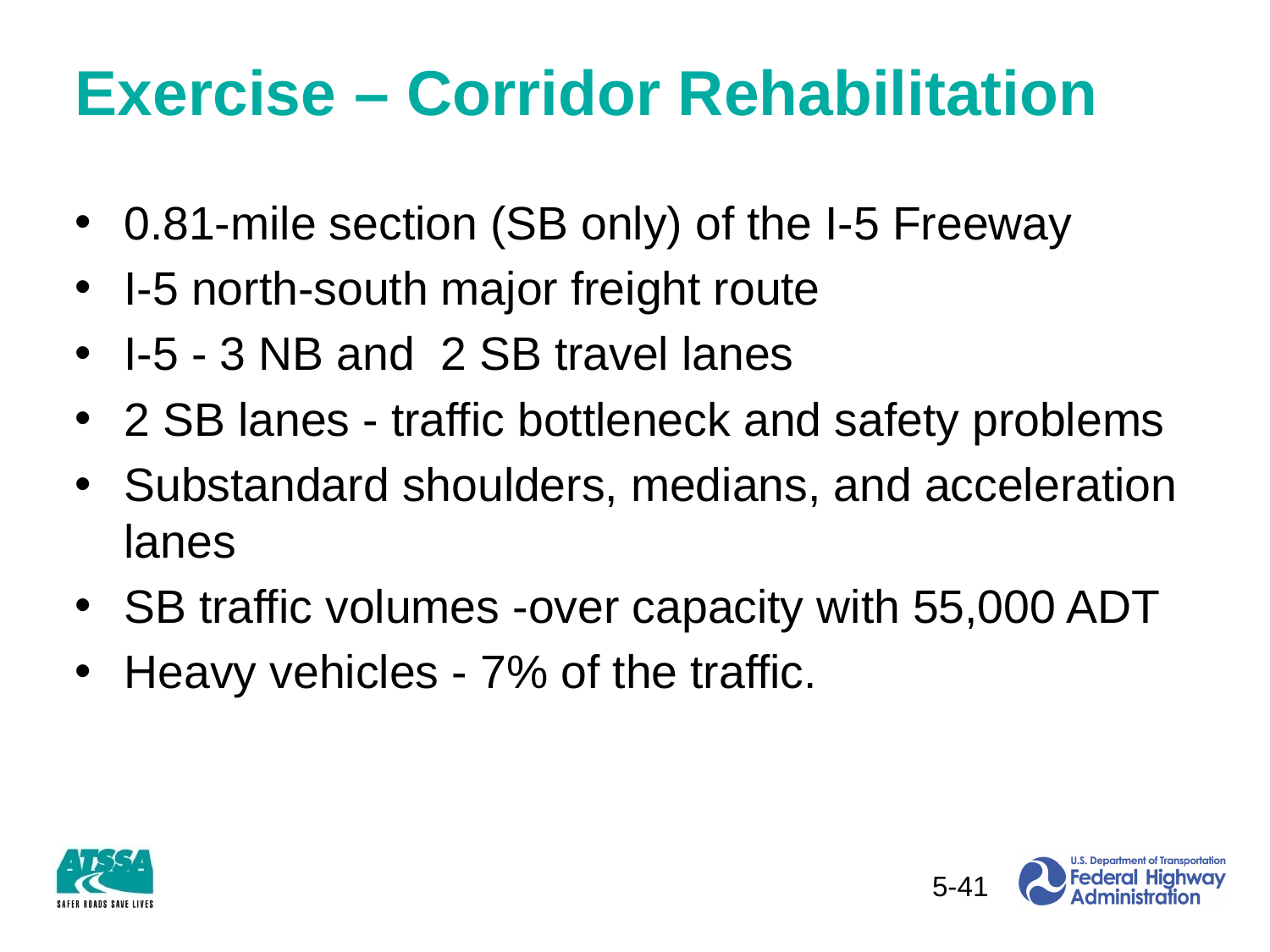

# Exercise – Corridor Rehabilitation
0.81-mile section (SB only) of the I-5 Freeway
I-5 north-south major freight route
I-5 - 3 NB and  2 SB travel lanes
2 SB lanes - traffic bottleneck and safety problems
Substandard shoulders, medians, and acceleration lanes
SB traffic volumes -over capacity with 55,000 ADT
Heavy vehicles - 7% of the traffic.